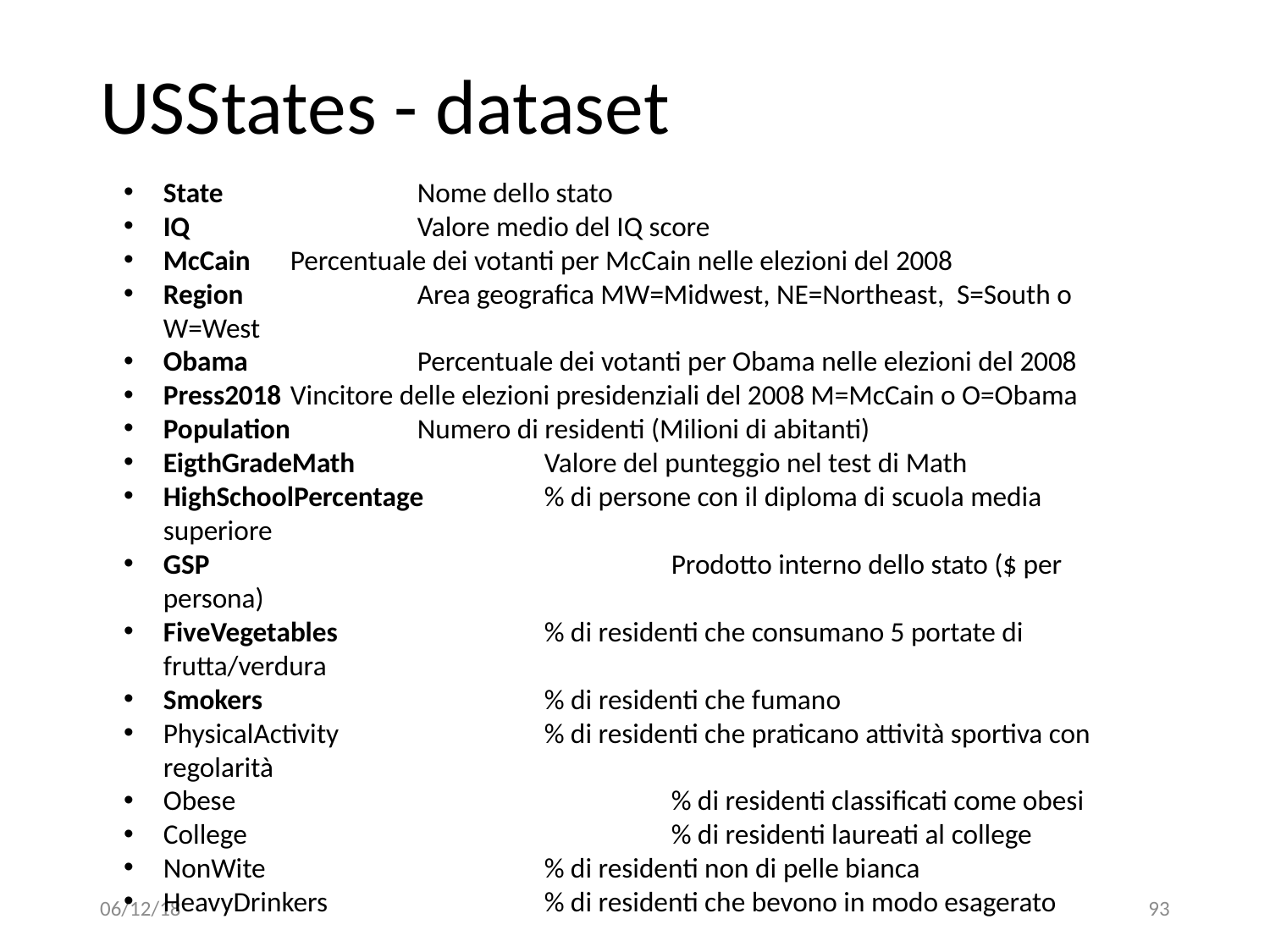

# USStates - dataset
State		Nome dello stato
IQ		Valore medio del IQ score
McCain	Percentuale dei votanti per McCain nelle elezioni del 2008
Region		Area geografica MW=Midwest, NE=Northeast,  S=South o W=West
Obama		Percentuale dei votanti per Obama nelle elezioni del 2008
Press2018	Vincitore delle elezioni presidenziali del 2008 M=McCain o O=Obama
Population	Numero di residenti (Milioni di abitanti)
EigthGradeMath 		Valore del punteggio nel test di Math
HighSchoolPercentage 	% di persone con il diploma di scuola media superiore
GSP				Prodotto interno dello stato ($ per persona)
FiveVegetables		% di residenti che consumano 5 portate di frutta/verdura
Smokers			% di residenti che fumano
PhysicalActivity		% di residenti che praticano attività sportiva con regolarità
Obese				% di residenti classificati come obesi
College				% di residenti laureati al college
NonWite			% di residenti non di pelle bianca
HeavyDrinkers		% di residenti che bevono in modo esagerato
06/12/18
93